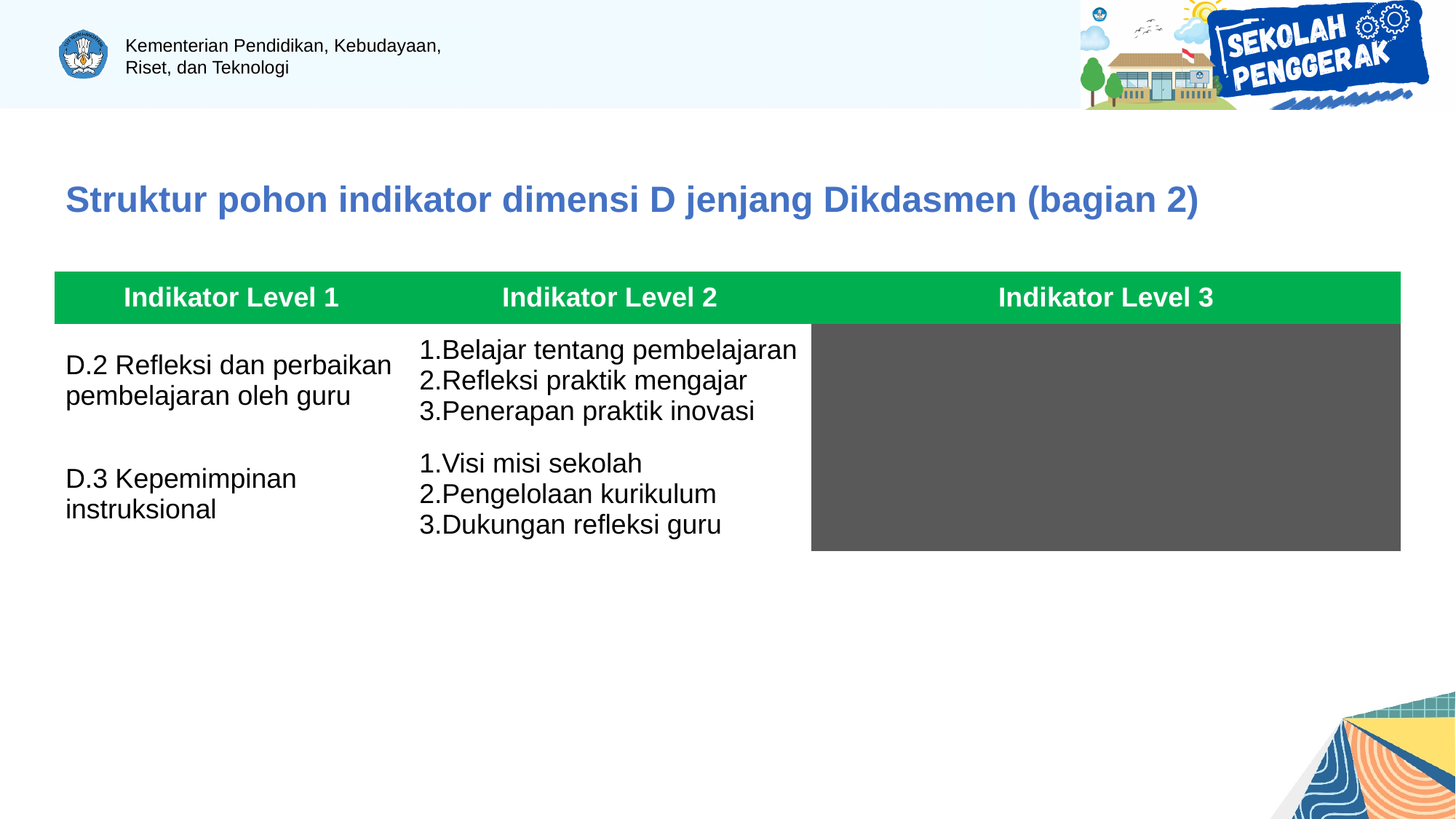

Struktur pohon indikator dimensi D jenjang Dikdasmen (bagian 2)
| Indikator Level 1 | Indikator Level 2 | Indikator Level 3 |  |
| --- | --- | --- | --- |
| D.2 Refleksi dan perbaikan pembelajaran oleh guru | Belajar tentang pembelajaran Refleksi praktik mengajar Penerapan praktik inovasi |  |  |
| D.3 Kepemimpinan instruksional | Visi misi sekolah Pengelolaan kurikulum Dukungan refleksi guru |  |  |